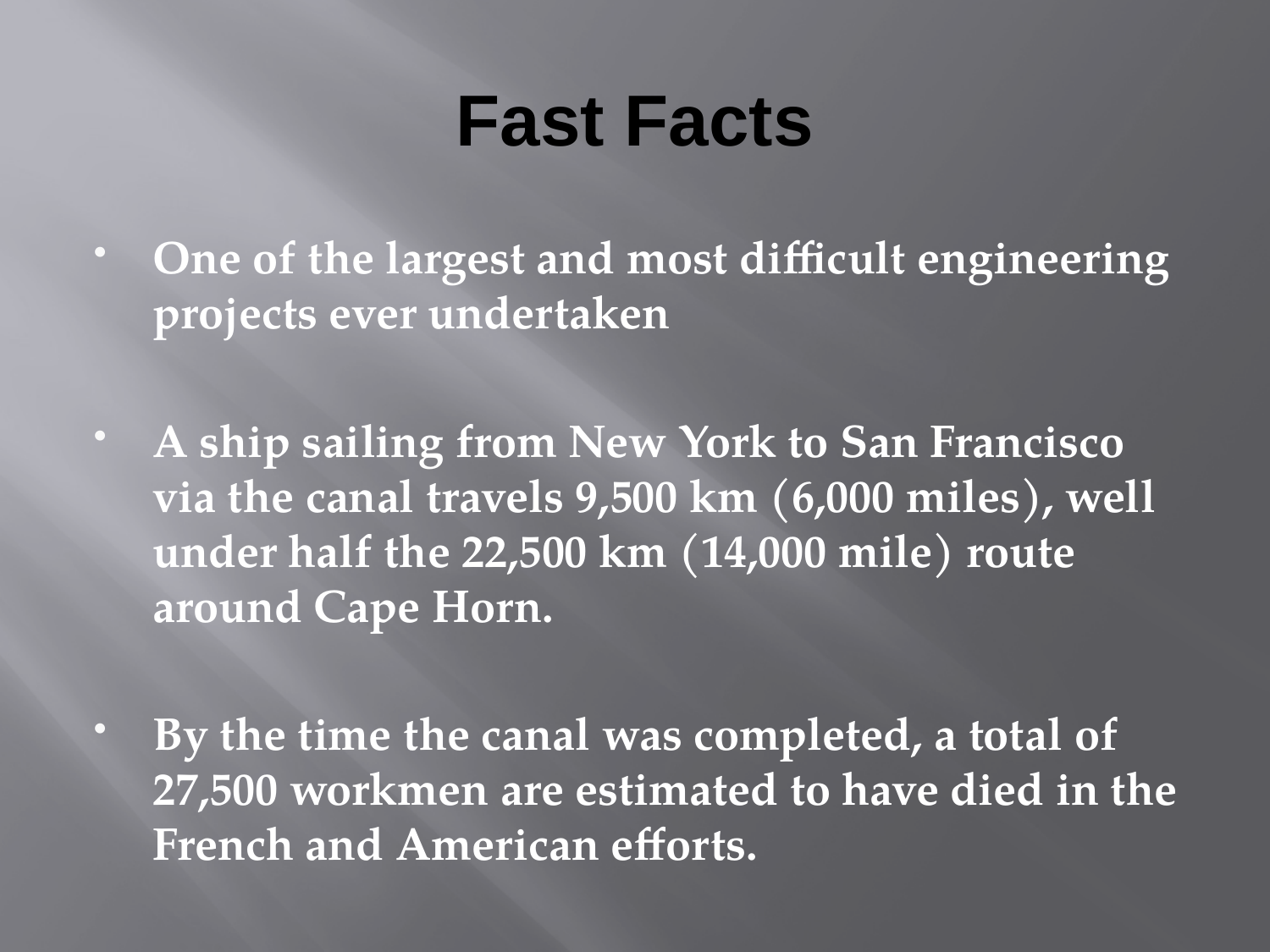

# Fast Facts
One of the largest and most difficult engineering projects ever undertaken

A ship sailing from New York to San Francisco via the canal travels 9,500 km (6,000 miles), well under half the 22,500 km (14,000 mile) route around Cape Horn.

By the time the canal was completed, a total of 27,500 workmen are estimated to have died in the French and American efforts.